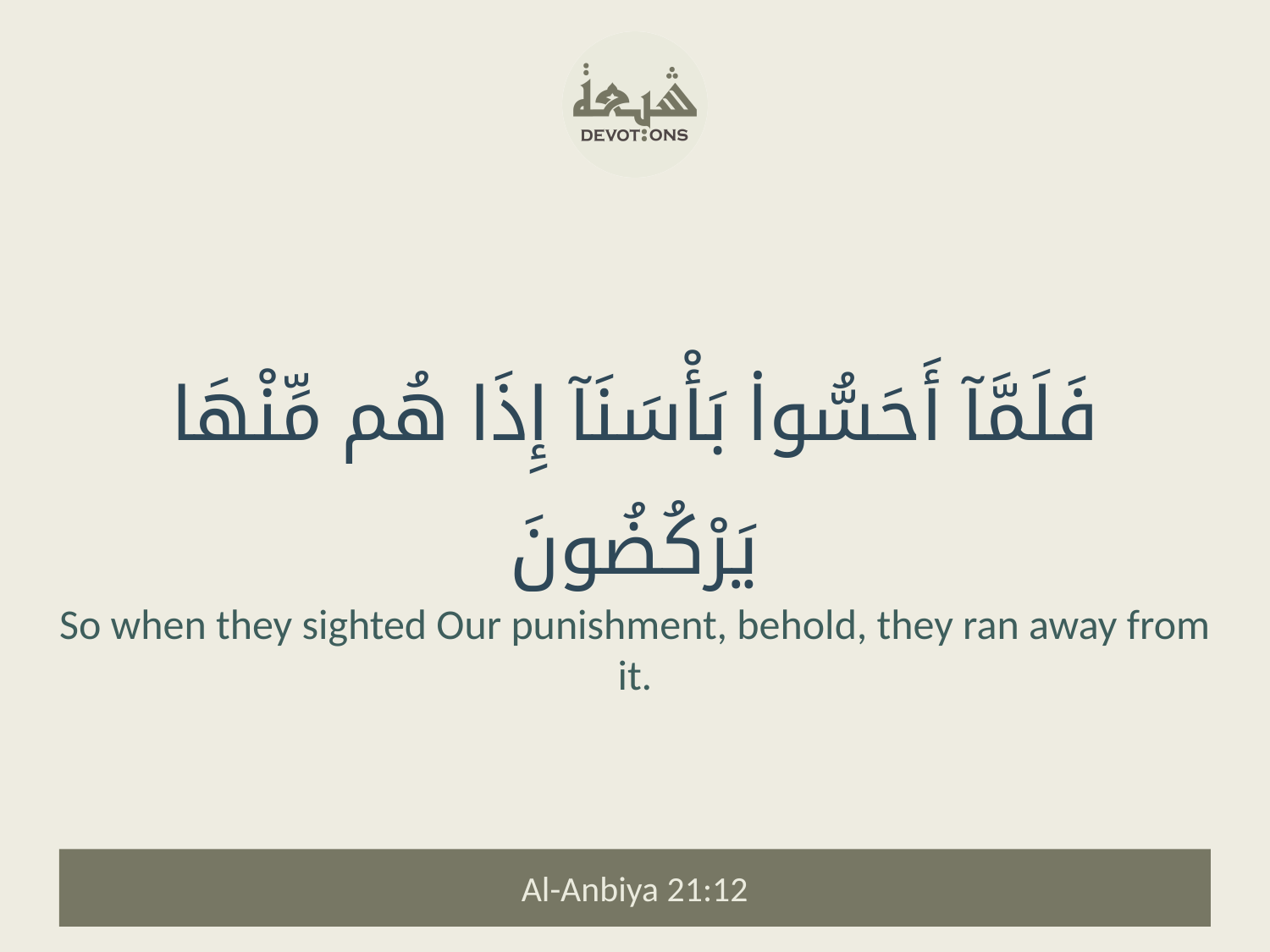

فَلَمَّآ أَحَسُّوا۟ بَأْسَنَآ إِذَا هُم مِّنْهَا يَرْكُضُونَ
So when they sighted Our punishment, behold, they ran away from it.
Al-Anbiya 21:12